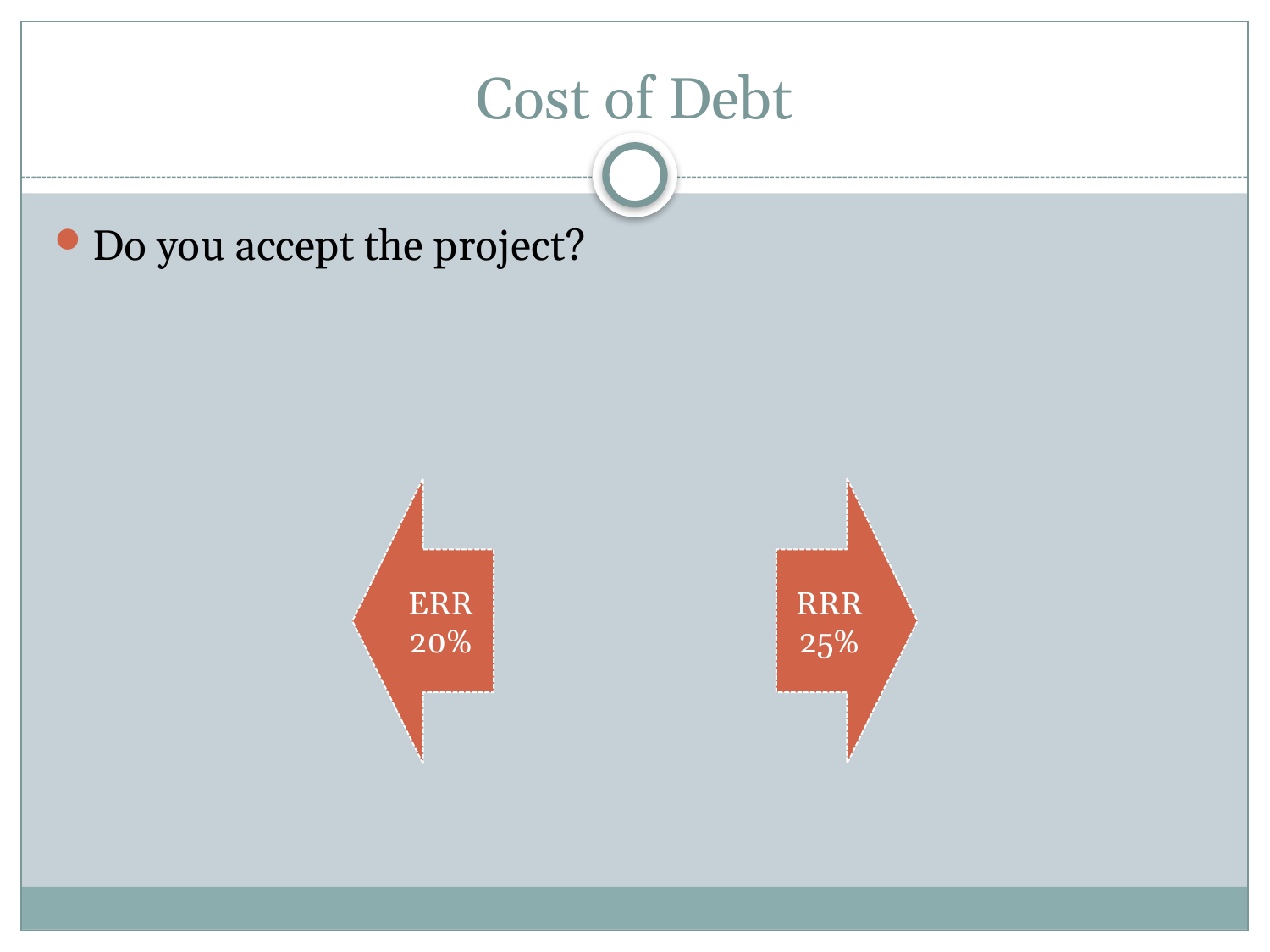

# Cost of Debt
Do you accept the project?
ERR 20%
RRR 25%